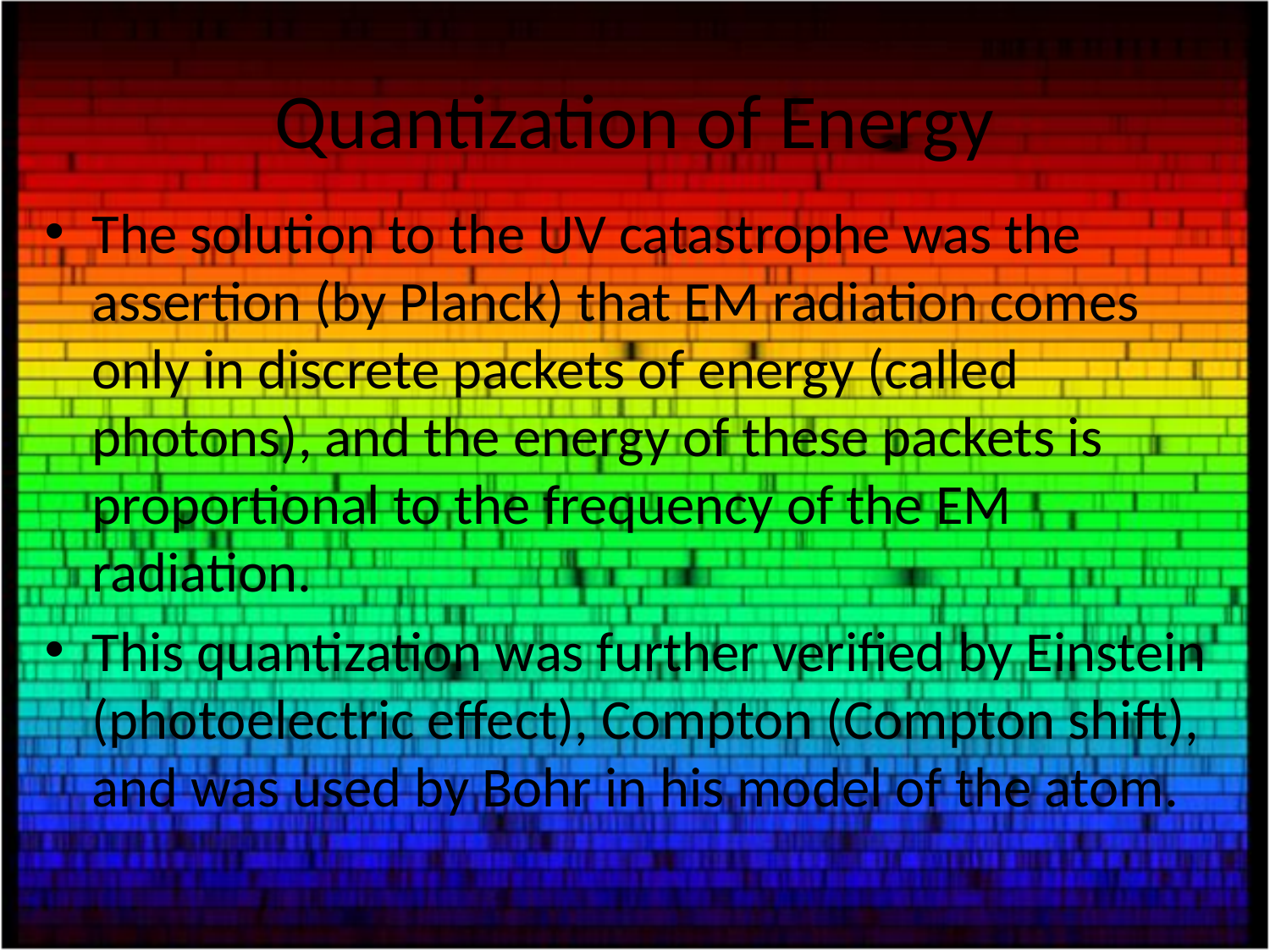

# Quantization of Energy
The solution to the UV catastrophe was the assertion (by Planck) that EM radiation comes only in discrete packets of energy (called photons), and the energy of these packets is proportional to the frequency of the EM radiation.
This quantization was further verified by Einstein (photoelectric effect), Compton (Compton shift), and was used by Bohr in his model of the atom.